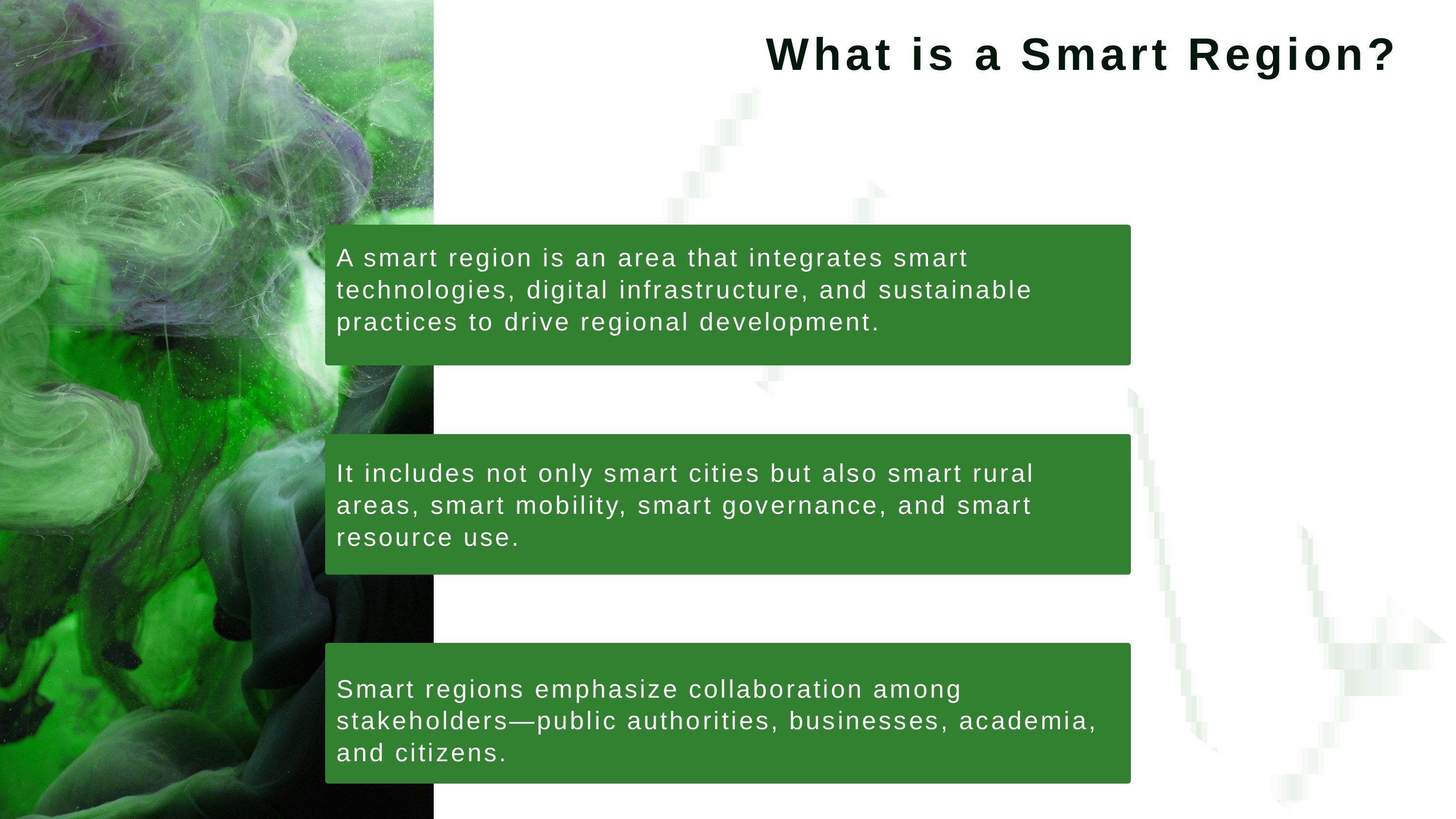

What is a Smart Region?

A smart region is an area that integrates smart technologies, digital infrastructure, and sustainable practices to drive regional development.

It includes not only smart cities but also smart rural areas, smart mobility, smart governance, and smart resource use.

Smart regions emphasize collaboration among stakeholders—public authorities, businesses, academia, and citizens.